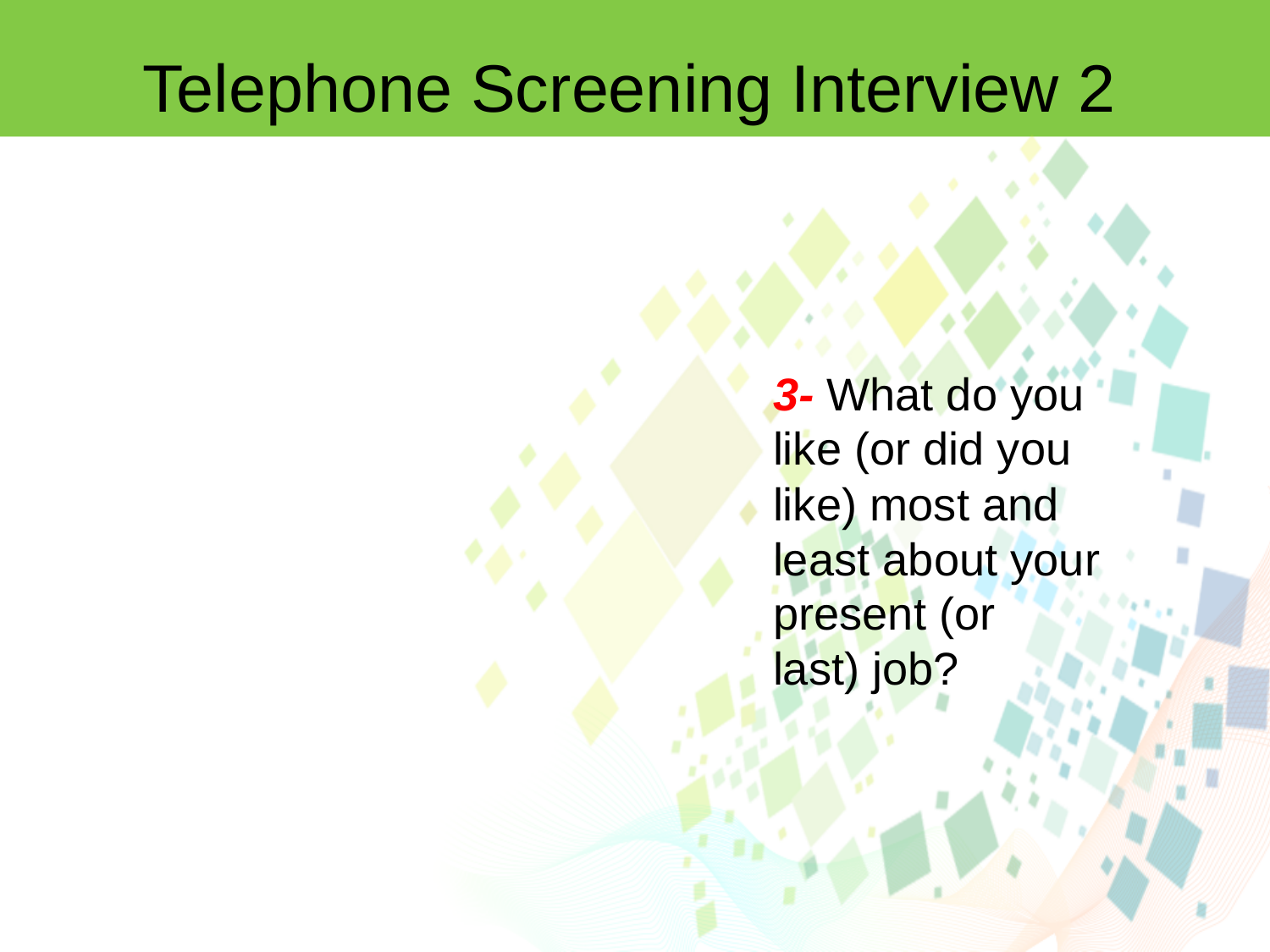

Telephone Screening Interview 2
3- What do you like (or did you like) most and least about your present (or
last) job?